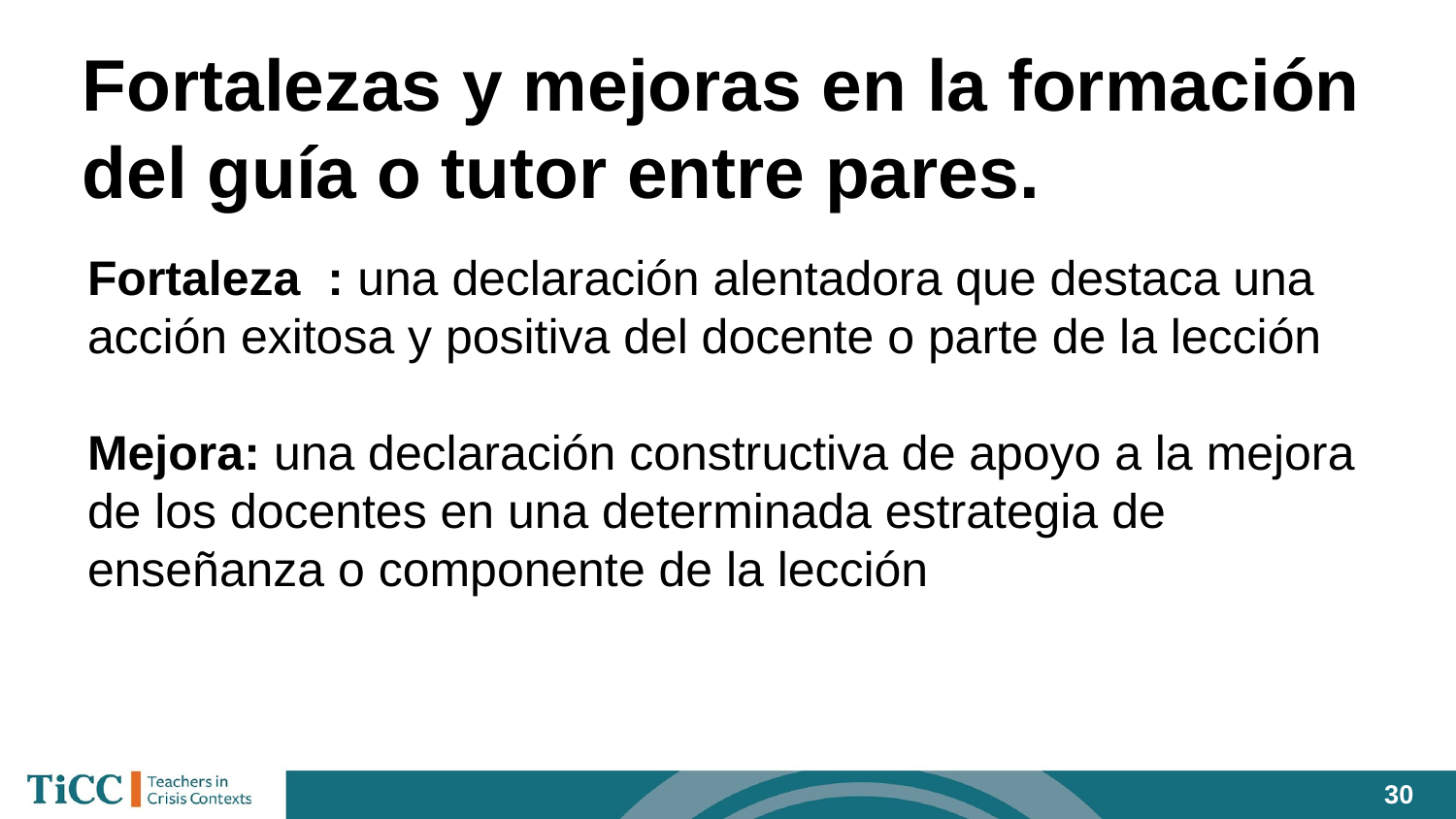

# Fortalezas y mejoras en la formación del guía o tutor entre pares.
Fortaleza  : una declaración alentadora que destaca una acción exitosa y positiva del docente o parte de la lección

Mejora: una declaración constructiva de apoyo a la mejora de los docentes en una determinada estrategia de enseñanza o componente de la lección
30